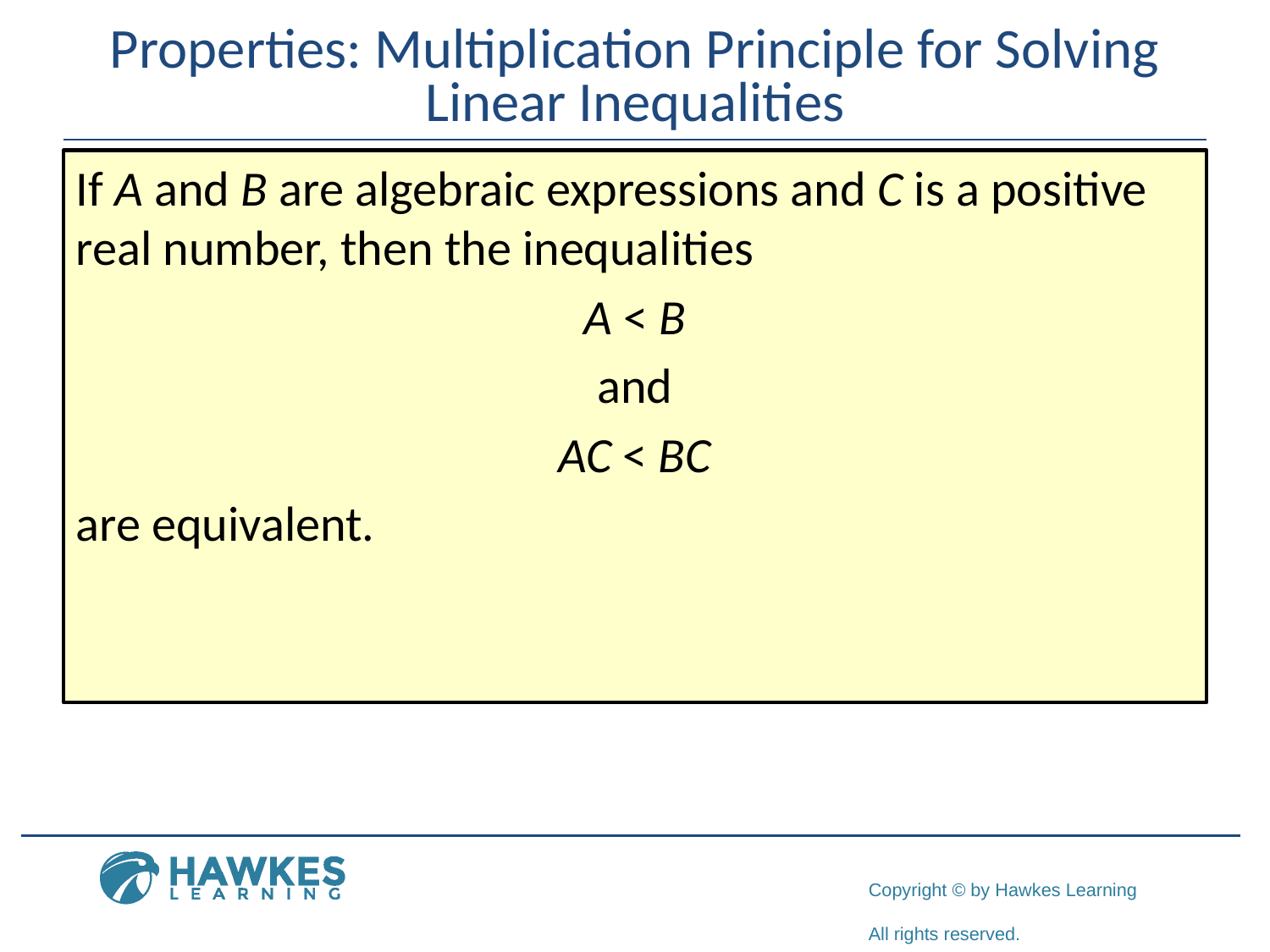

# Properties: Multiplication Principle for Solving Linear Inequalities
If A and B are algebraic expressions and C is a positive real number, then the inequalities
A < B
and
AC < BC
are equivalent.